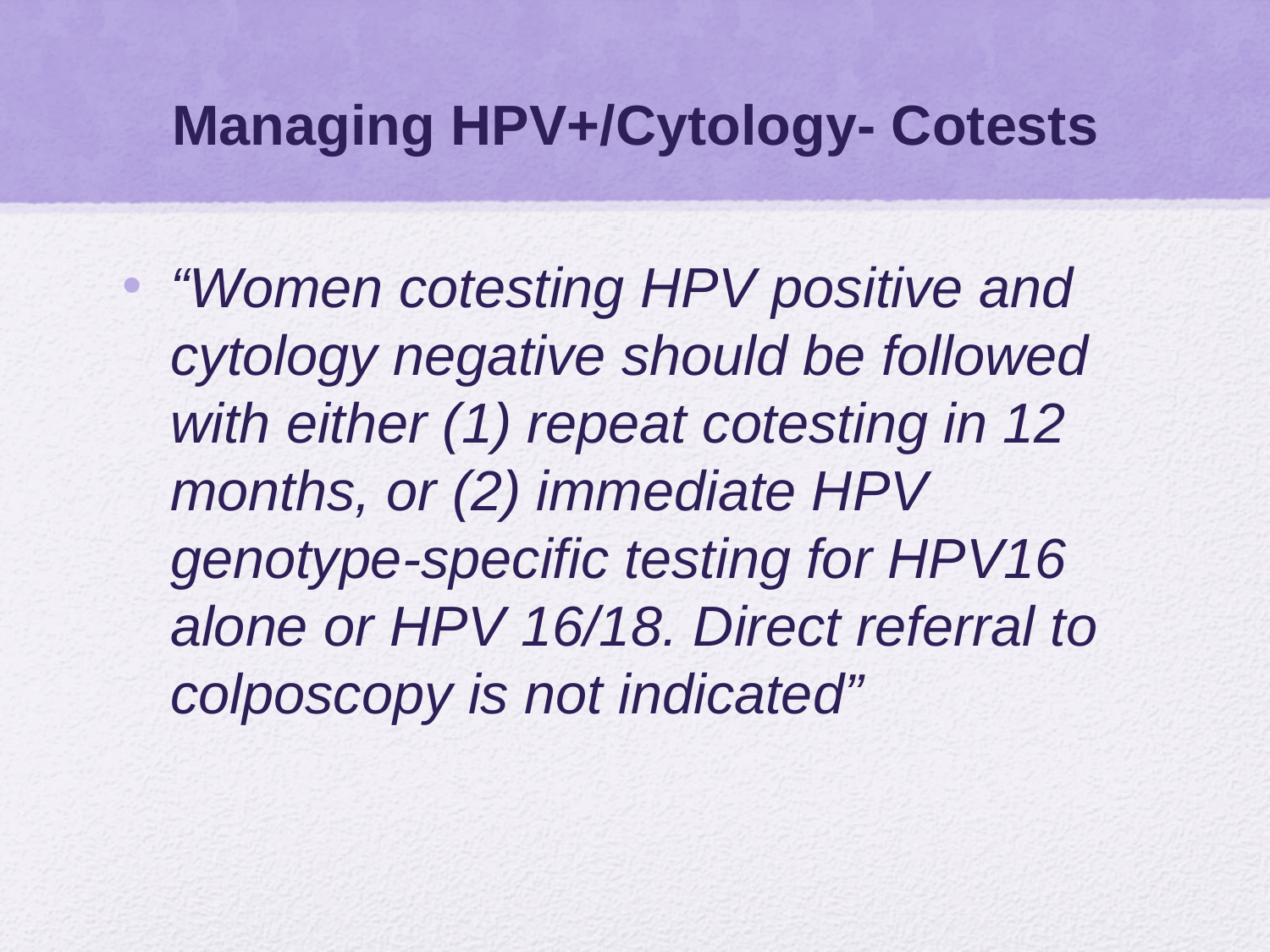

# Managing HPV+/Cytology- Cotests
“Women cotesting HPV positive and cytology negative should be followed with either (1) repeat cotesting in 12 months, or (2) immediate HPV genotype-specific testing for HPV16 alone or HPV 16/18. Direct referral to colposcopy is not indicated”